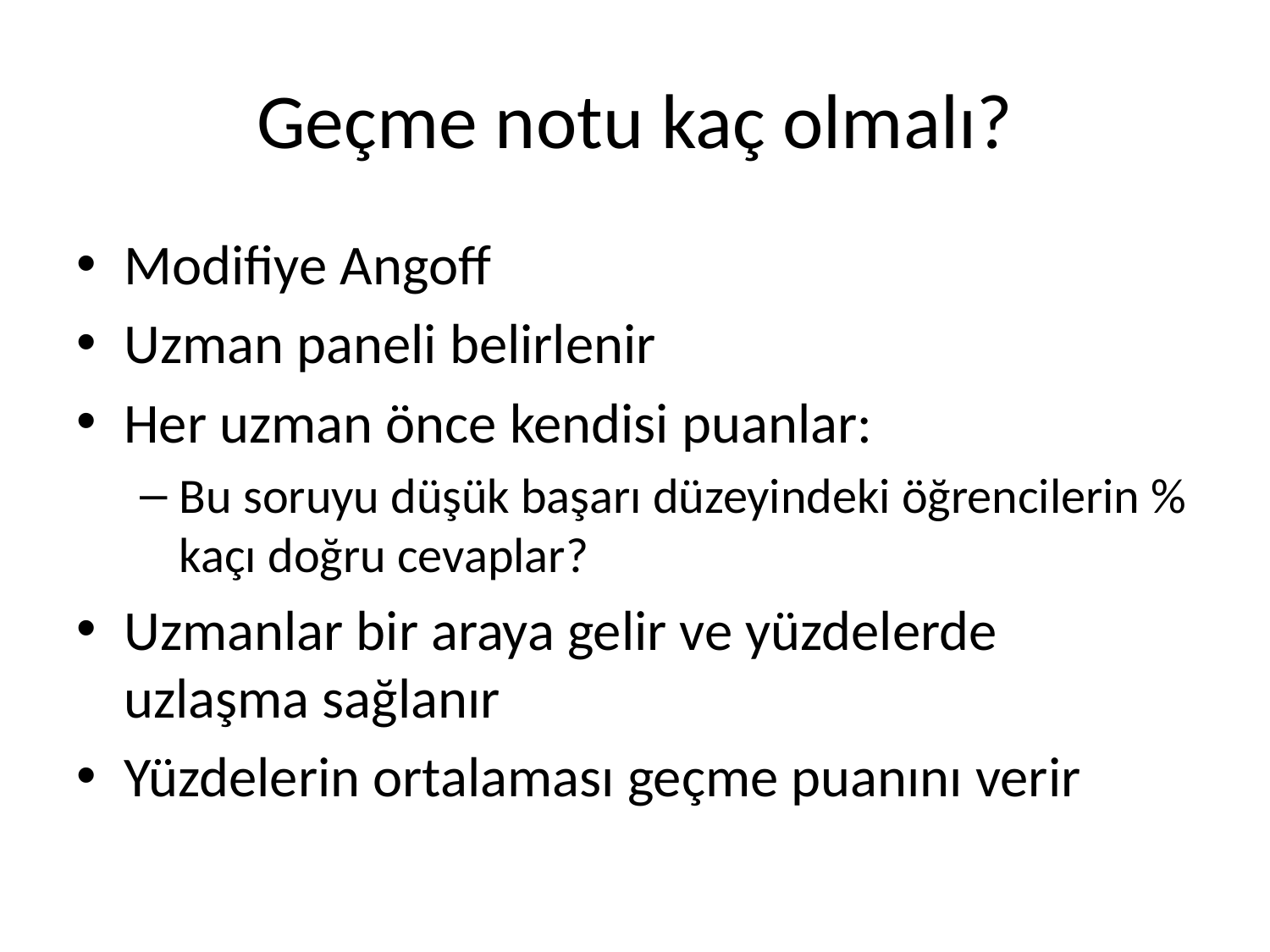

# Geçme notu kaç olmalı?
Modifiye Angoff
Uzman paneli belirlenir
Her uzman önce kendisi puanlar:
Bu soruyu düşük başarı düzeyindeki öğrencilerin % kaçı doğru cevaplar?
Uzmanlar bir araya gelir ve yüzdelerde uzlaşma sağlanır
Yüzdelerin ortalaması geçme puanını verir